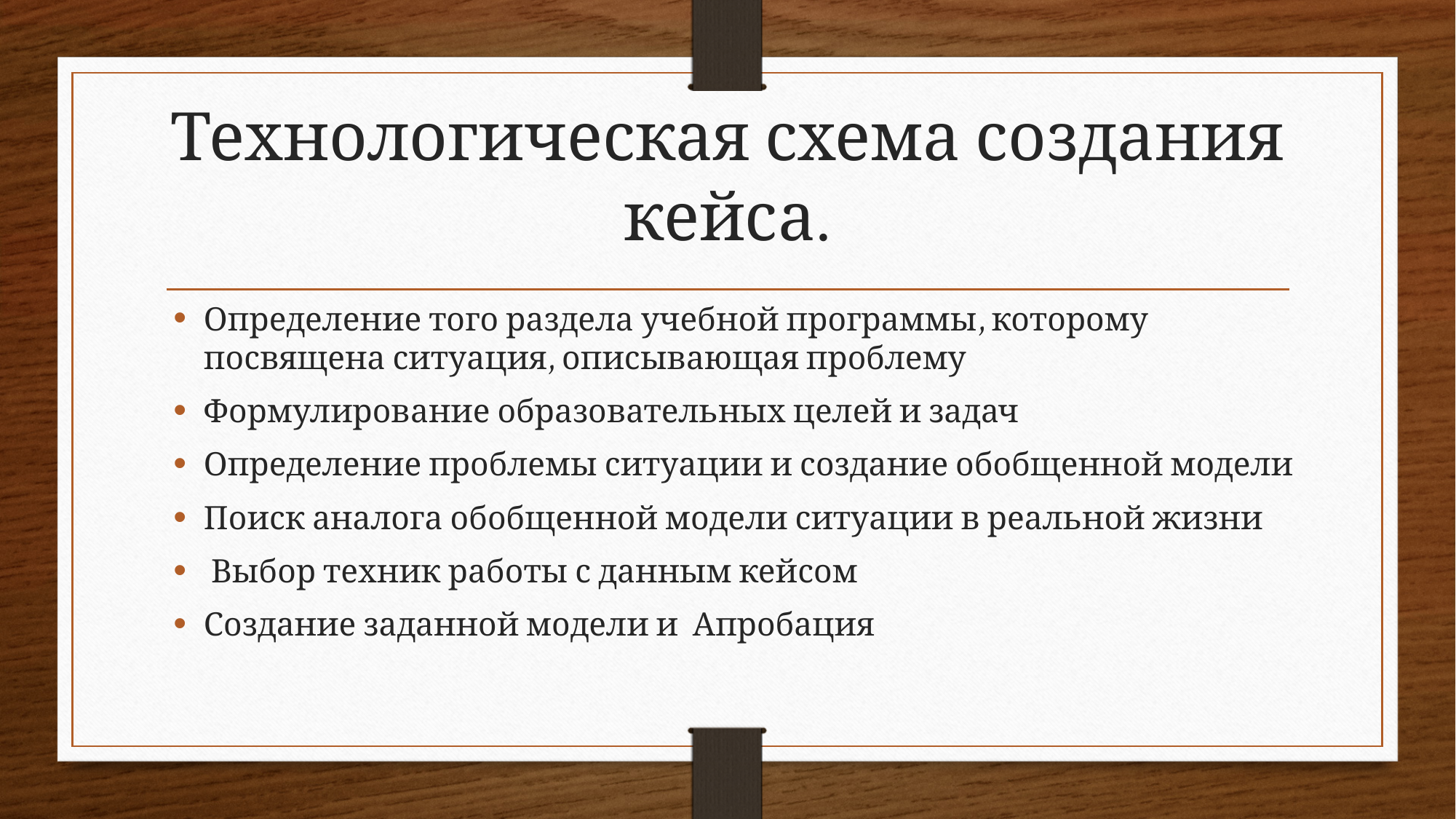

# Технологическая схема создания кейса.
Определение того раздела учебной программы, которому посвящена ситуация, описывающая проблему
Формулирование образовательных целей и задач
Определение проблемы ситуации и создание обобщенной модели
Поиск аналога обобщенной модели ситуации в реальной жизни
 Выбор техник работы с данным кейсом
Создание заданной модели и  Апробация